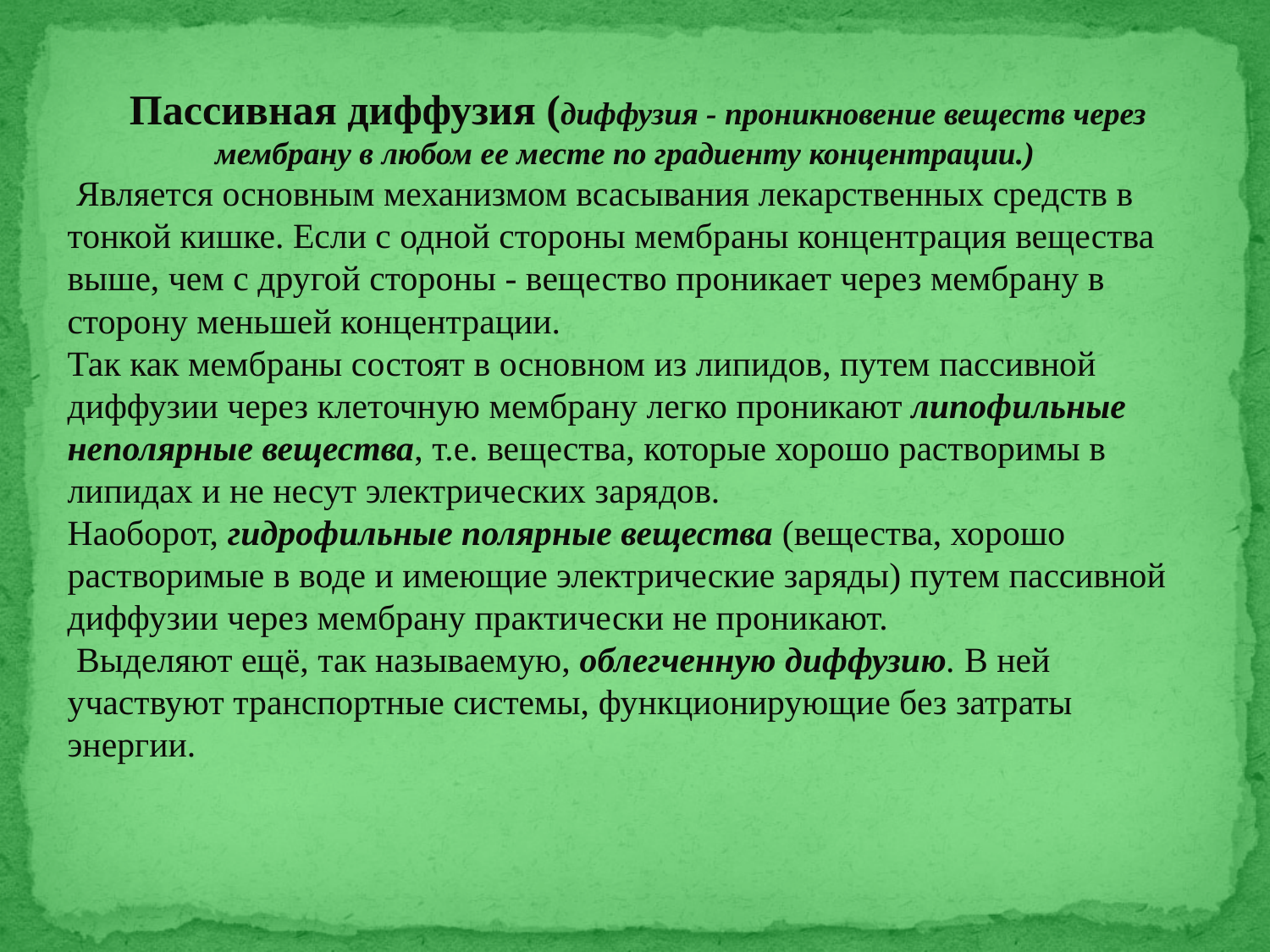

Пассивная диффузия (диффузия - проникновение веществ через мембрану в любом ее месте по градиенту концентрации.)
 Является основным механизмом всасывания лекарственных средств в тонкой кишке. Если с одной стороны мембраны концентрация вещества выше, чем с другой стороны - вещество проникает через мембрану в сторону меньшей концентрации.
Так как мембраны состоят в основном из липидов, путем пассивной диффузии через клеточную мембрану легко проникают липофильные неполярные вещества, т.е. вещества, которые хорошо растворимы в липидах и не несут электрических зарядов.
Наоборот, гидрофильные полярные вещества (вещества, хорошо растворимые в воде и имеющие электрические заряды) путем пассивной диффузии через мембрану практически не проникают.
 Выделяют ещё, так называемую, облегченную диффузию. В ней участвуют транспортные системы, функционирующие без затраты энергии.